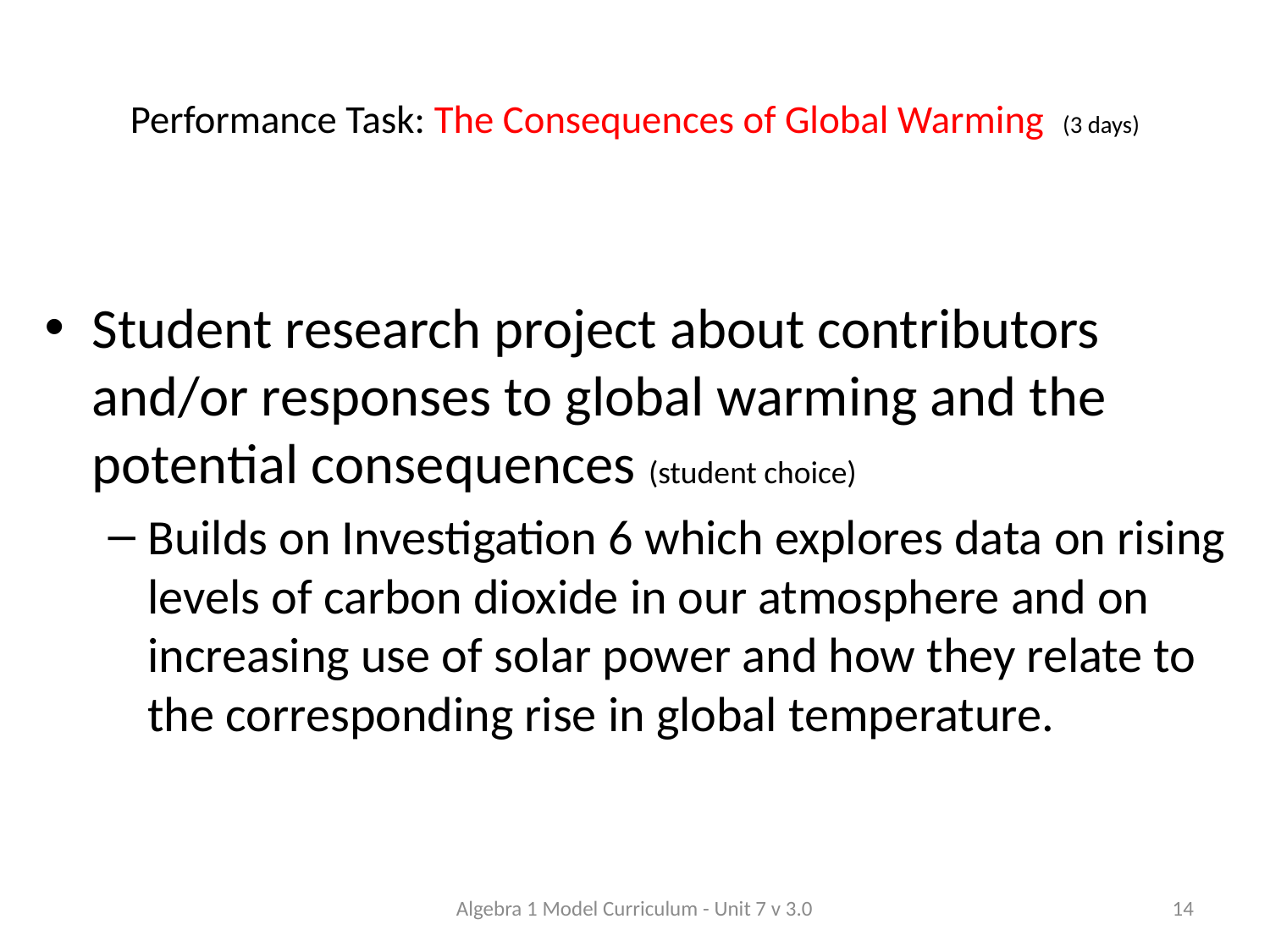

# Performance Task: The Consequences of Global Warming  (3 days)
Student research project about contributors and/or responses to global warming and the potential consequences (student choice)
Builds on Investigation 6 which explores data on rising levels of carbon dioxide in our atmosphere and on increasing use of solar power and how they relate to the corresponding rise in global temperature.

Algebra 1 Model Curriculum - Unit 7 v 3.0
14